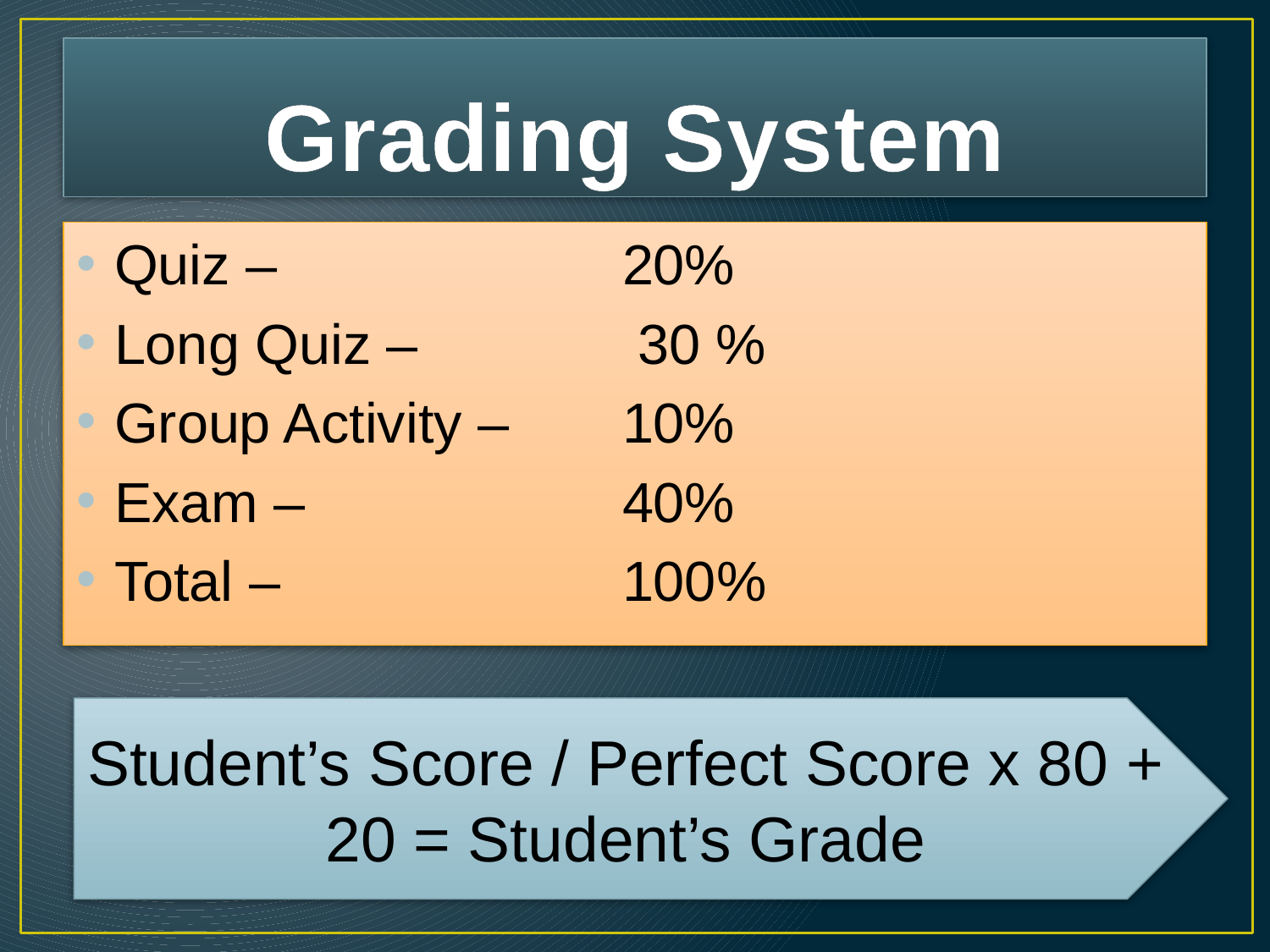

# Grading System
Quiz – 			20%
Long Quiz –		 30 %
Group Activity – 	10%
Exam – 			40%
Total – 			100%
Student’s Score / Perfect Score x 80 + 20 = Student’s Grade